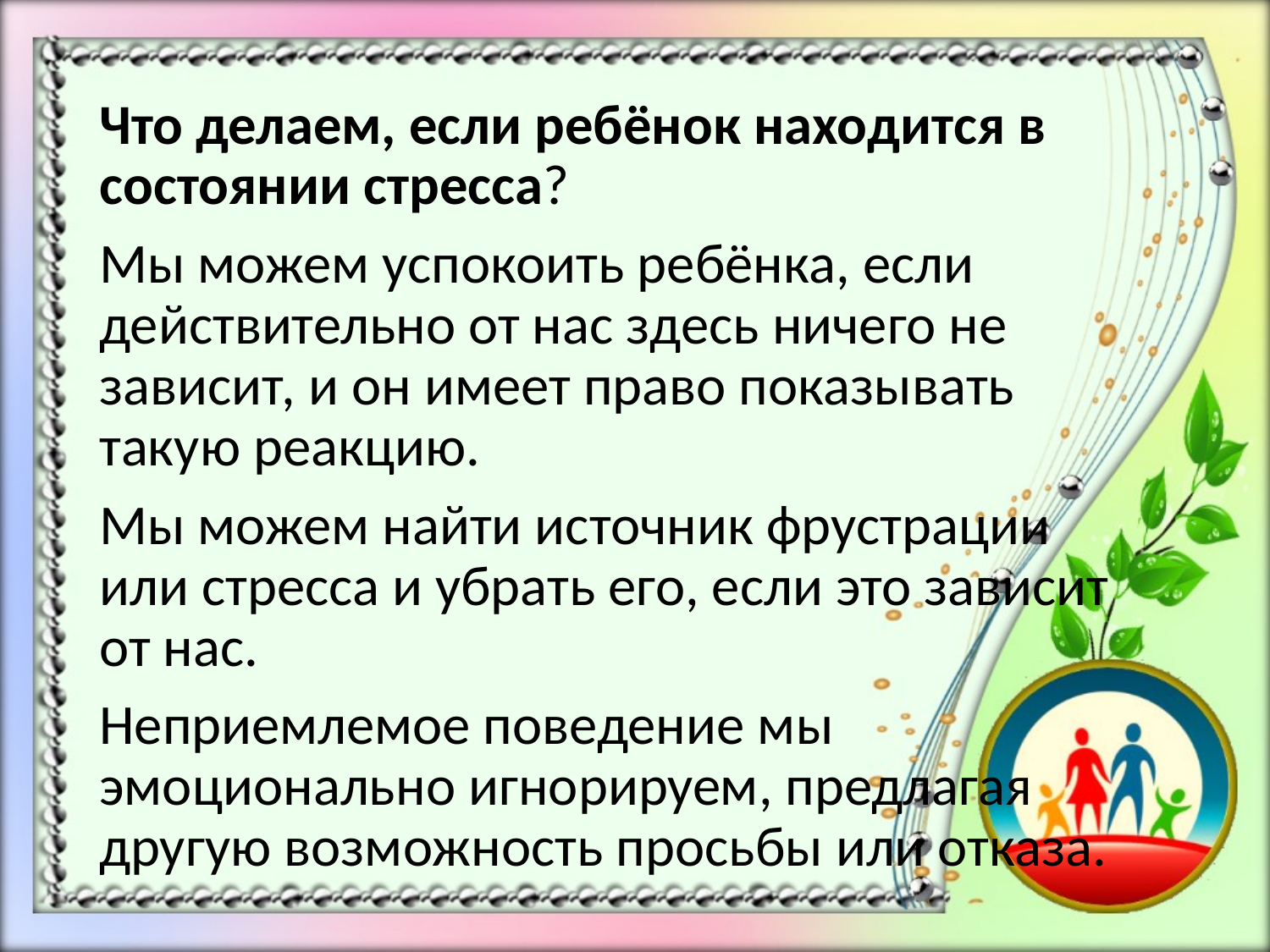

#
Что делаем, если ребёнок находится в состоянии стресса?
Мы можем успокоить ребёнка, если действительно от нас здесь ничего не зависит, и он имеет право показывать такую реакцию.
Мы можем найти источник фрустрации или стресса и убрать его, если это зависит от нас.
Неприемлемое поведение мы эмоционально игнорируем, предлагая другую возможность просьбы или отказа.